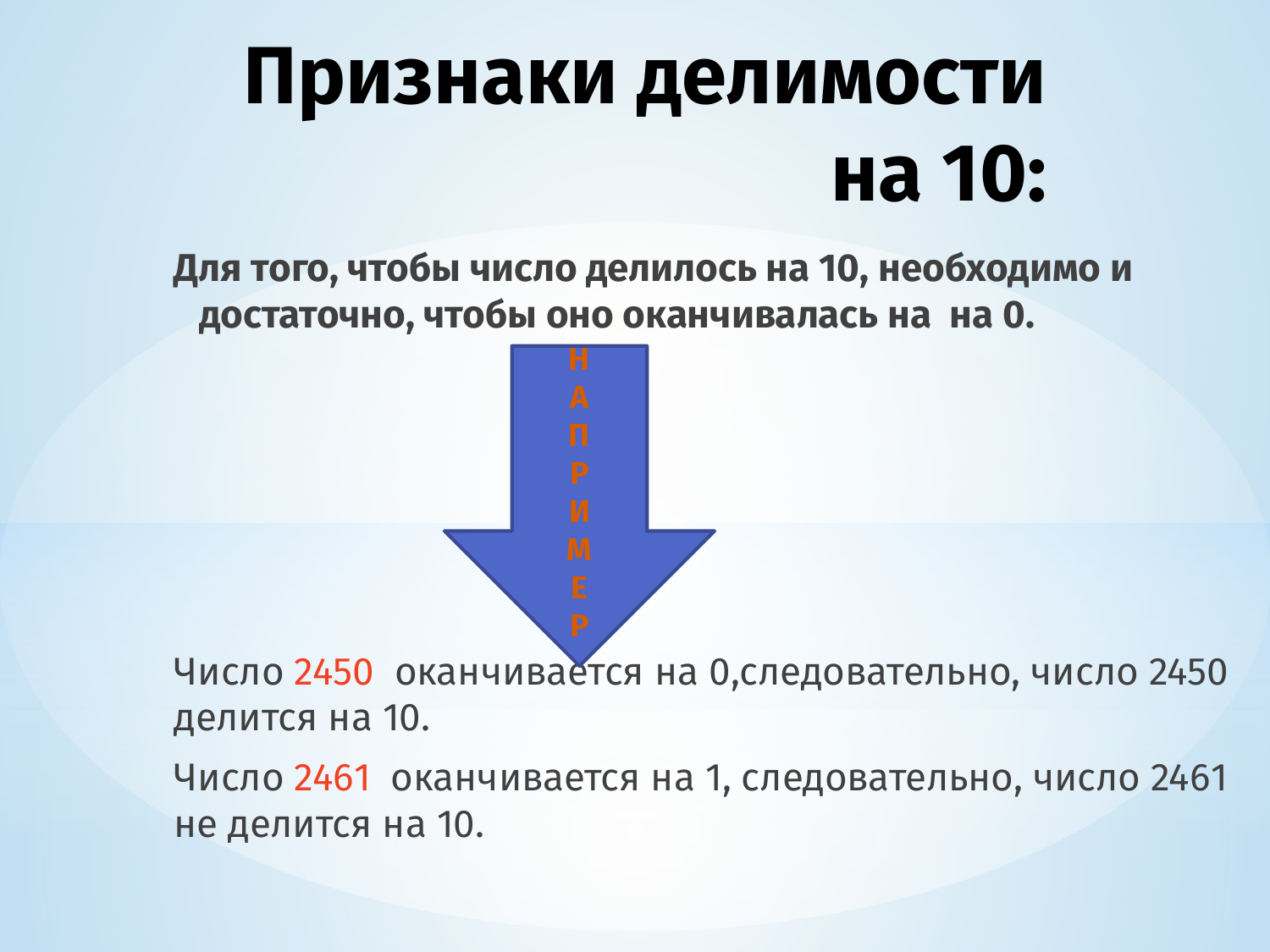

# Признаки делимости на 10:
Для того, чтобы число делилось на 10, необходимо и достаточно, чтобы оно оканчивалась на  на 0.

Число 2450  оканчивается на 0,следовательно, число 2450 делится на 10.
Число 2461  оканчивается на 1, следовательно, число 2461 не делится на 10.

Н
А
П
Р
И
М
Е
Р